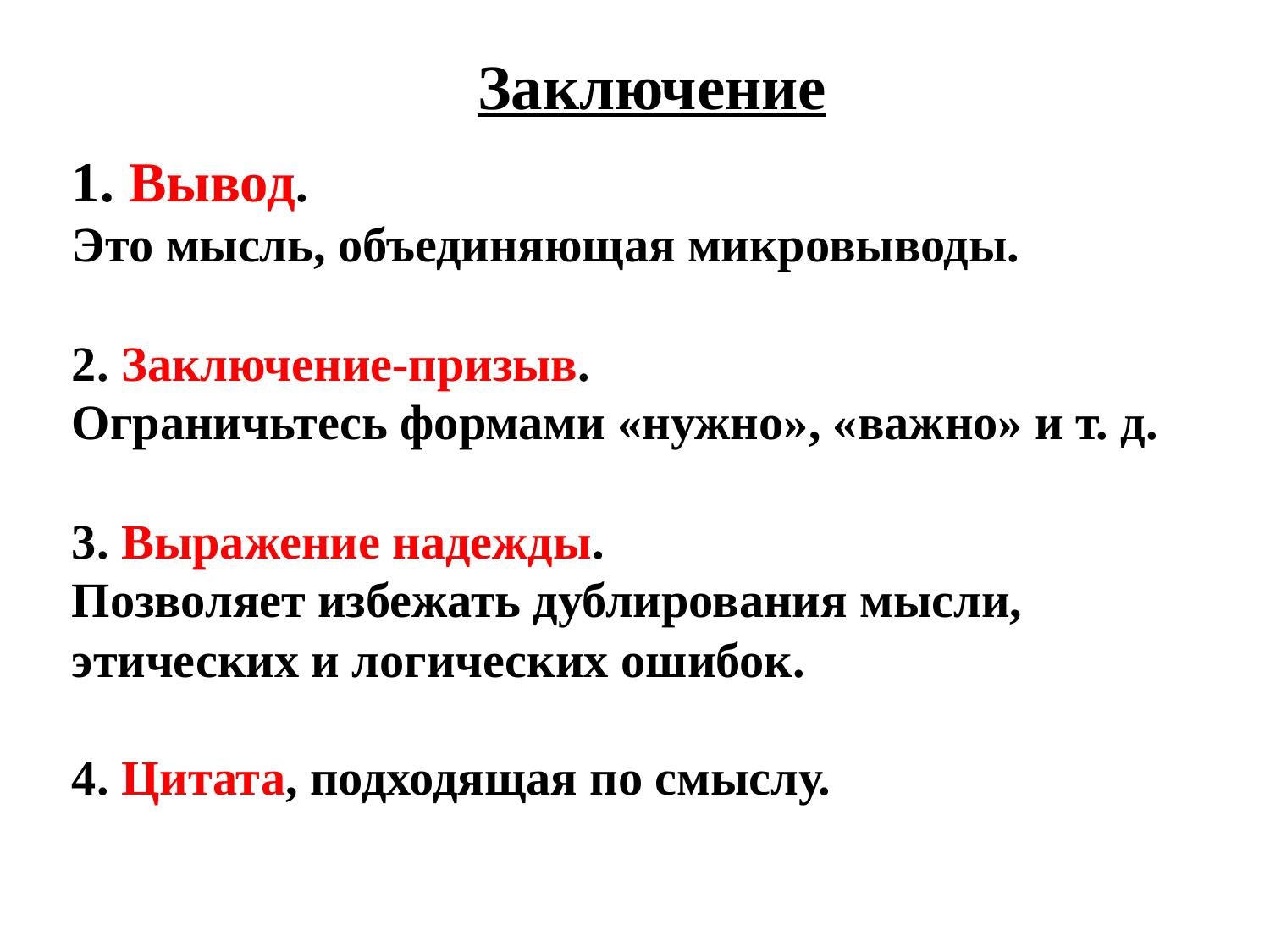

Заключение

1. Вывод.
Это мысль, объединяющая микровыводы.

2. Заключение-призыв.
Ограничьтесь формами «нужно», «важно» и т. д.

3. Выражение надежды.
Позволяет избежать дублирования мысли, этических и логических ошибок.

4. Цитата, подходящая по смыслу.